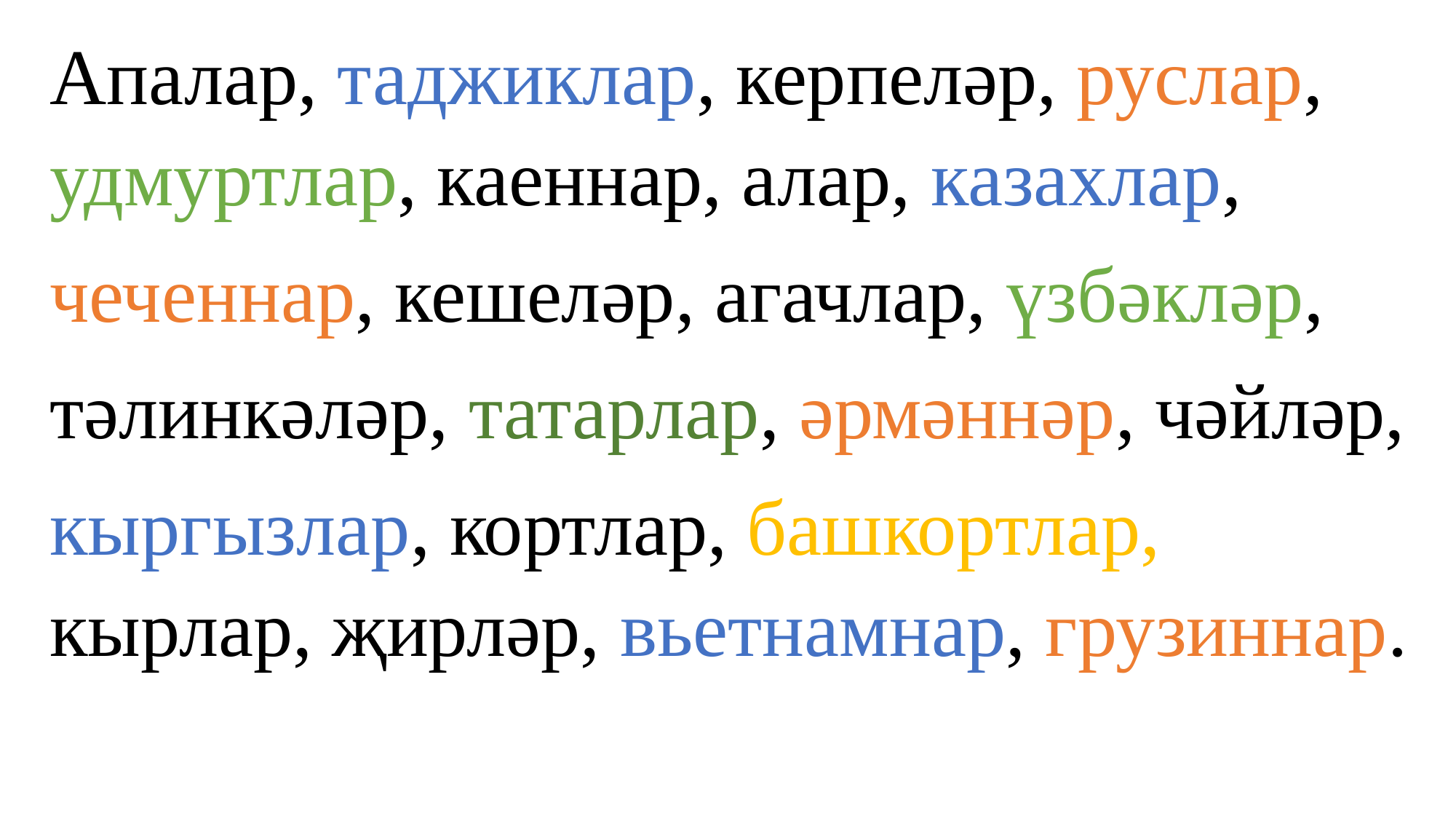

Апалар, таджиклар, керпеләр, руслар, удмуртлар, каеннар, алар, казахлар,
чеченнар, кешеләр, агачлар, үзбәкләр,
тәлинкәләр, татарлар, әрмәннәр, чәйләр,
кыргызлар, кортлар, башкортлар, кырлар, җирләр, вьетнамнар, грузиннар.